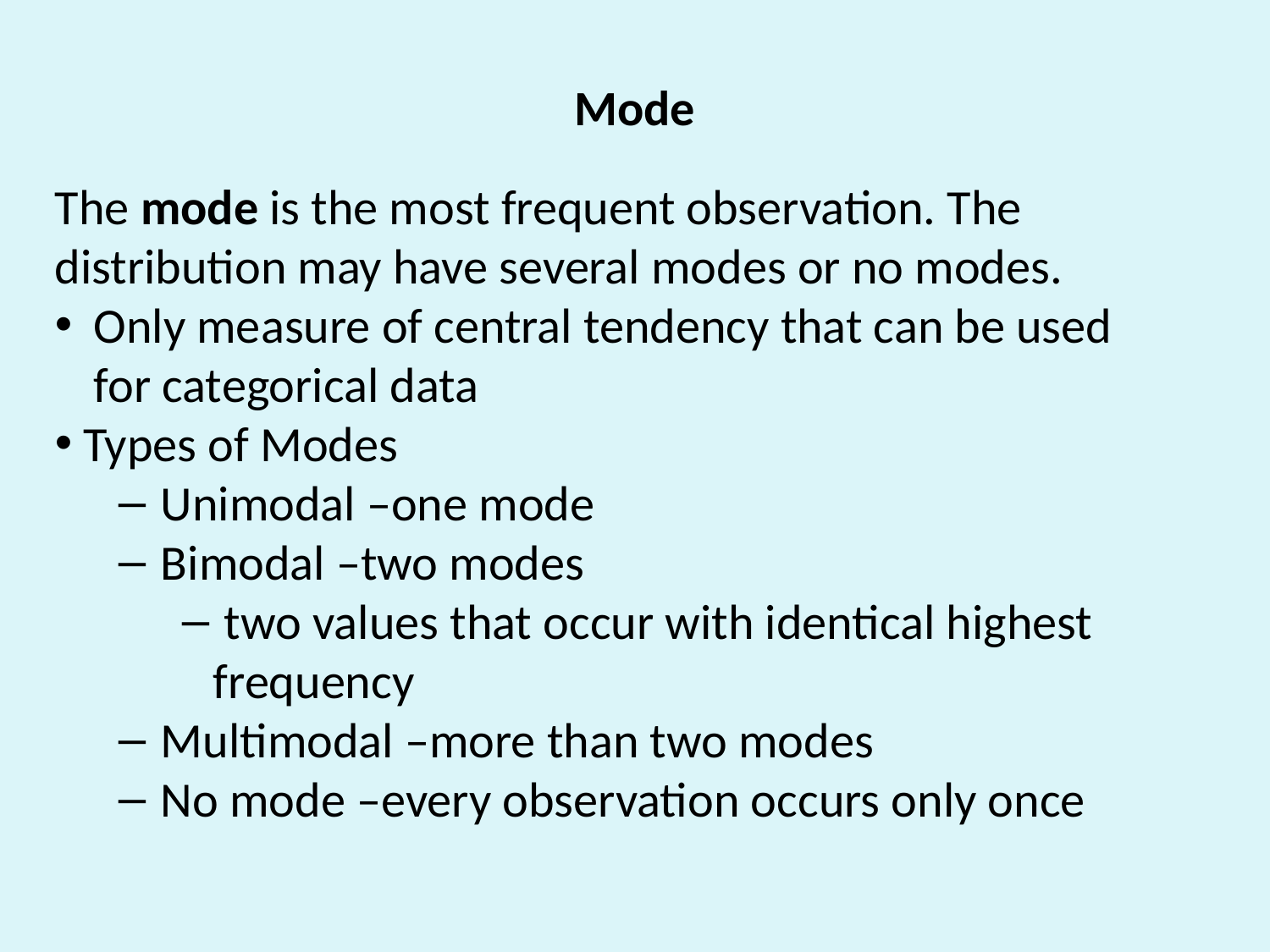

# Mode
The mode is the most frequent observation. The distribution may have several modes or no modes.
Only measure of central tendency that can be used for categorical data
 Types of Modes
 Unimodal –one mode
 Bimodal –two modes
 two values that occur with identical highest frequency
 Multimodal –more than two modes
 No mode –every observation occurs only once